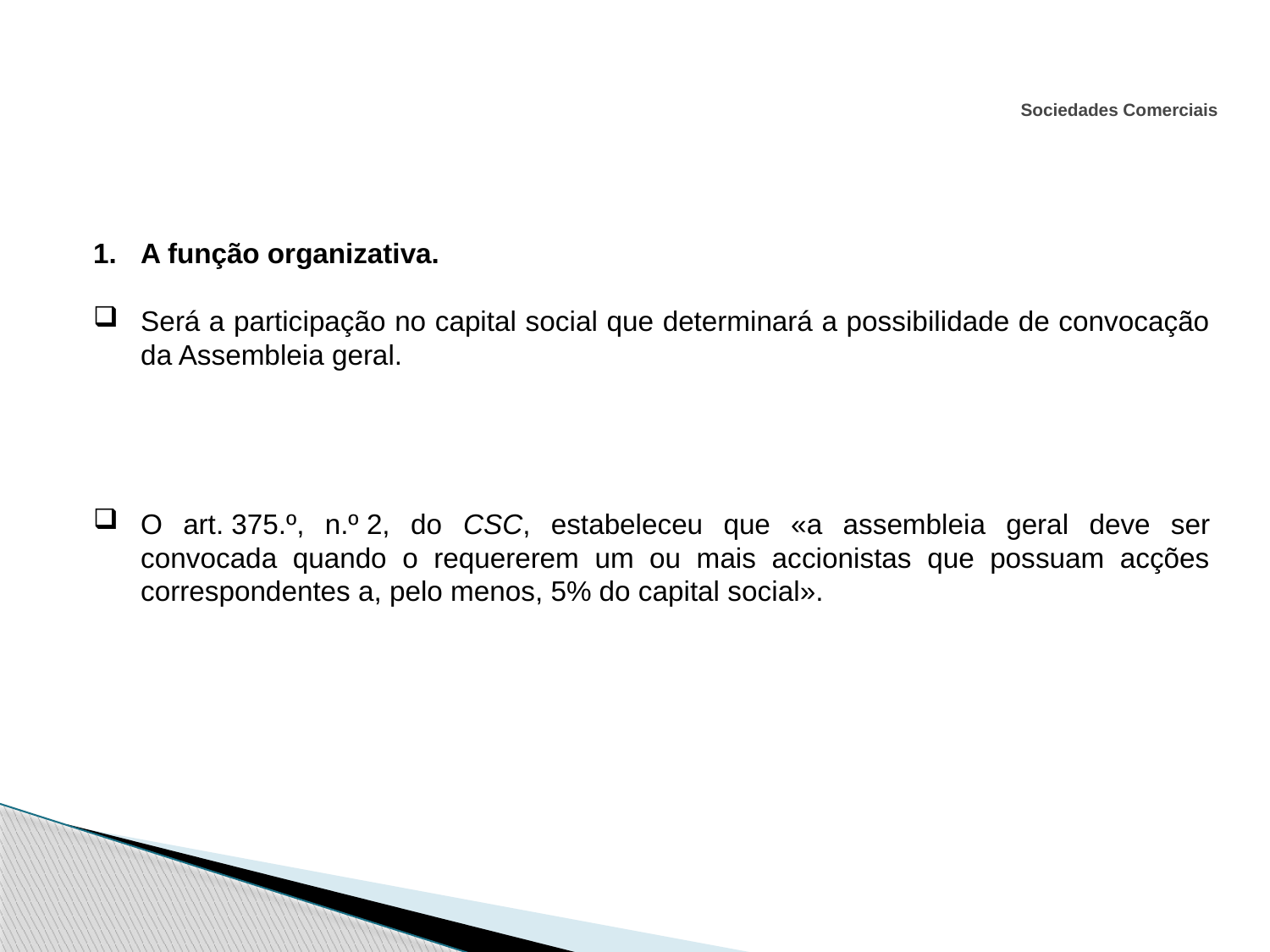

# Sociedades Comerciais
A função organizativa.

Será a participação no capital social que determinará a possibilidade de convocação da Assembleia geral.

O art. 375.º, n.º 2, do CSC, estabeleceu que «a assembleia geral deve ser convocada quando o requererem um ou mais accionistas que possuam acções correspondentes a, pelo menos, 5% do capital social».